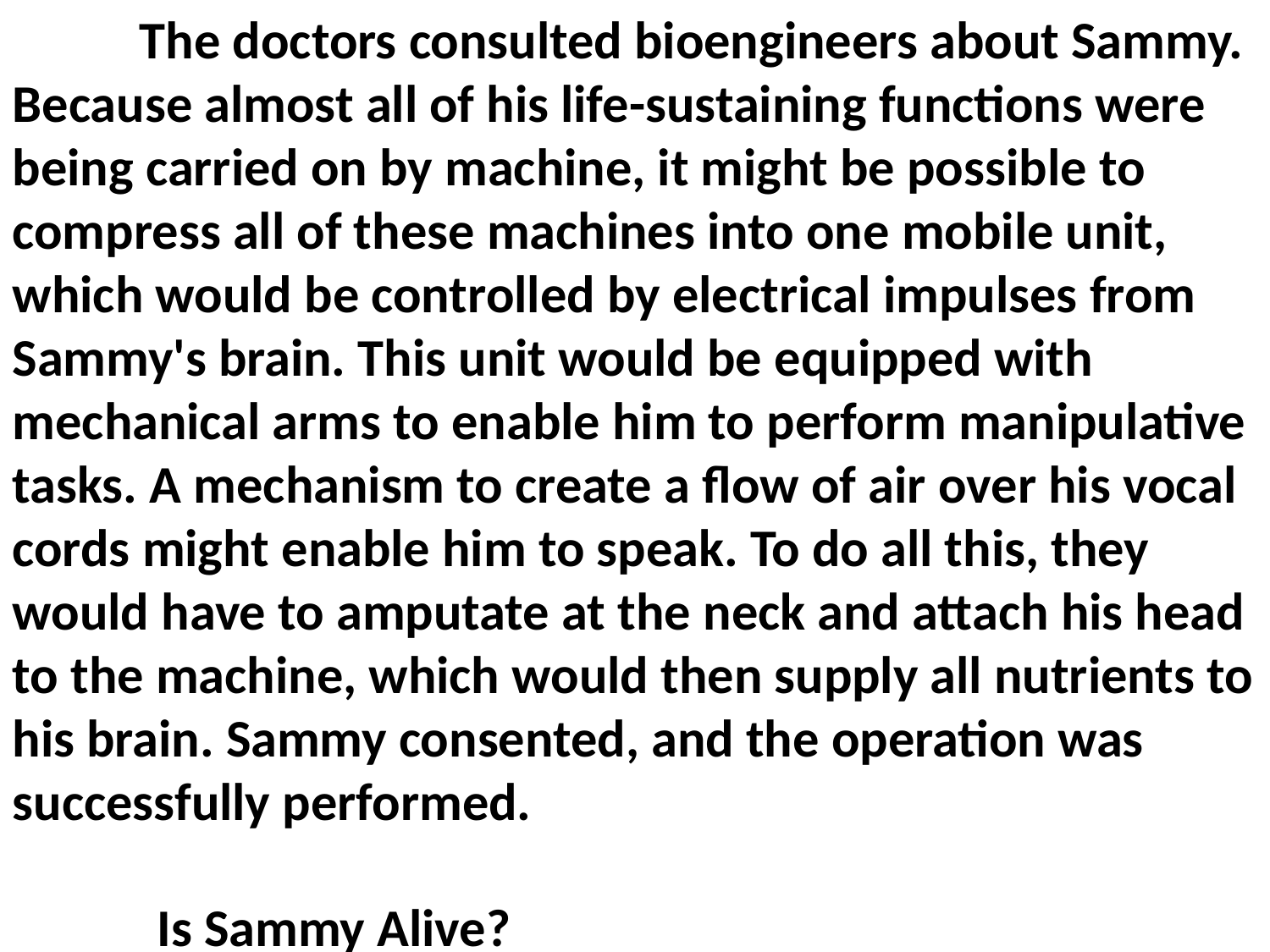

The doctors consulted bioengineers about Sammy. Because almost all of his life-sustaining functions were being carried on by machine, it might be possible to compress all of these machines into one mobile unit, which would be controlled by electrical impulses from Sammy's brain. This unit would be equipped with mechanical arms to enable him to perform manipulative tasks. A mechanism to create a flow of air over his vocal cords might enable him to speak. To do all this, they would have to amputate at the neck and attach his head to the machine, which would then supply all nutrients to his brain. Sammy consented, and the operation was successfully performed.

            Is Sammy Alive?